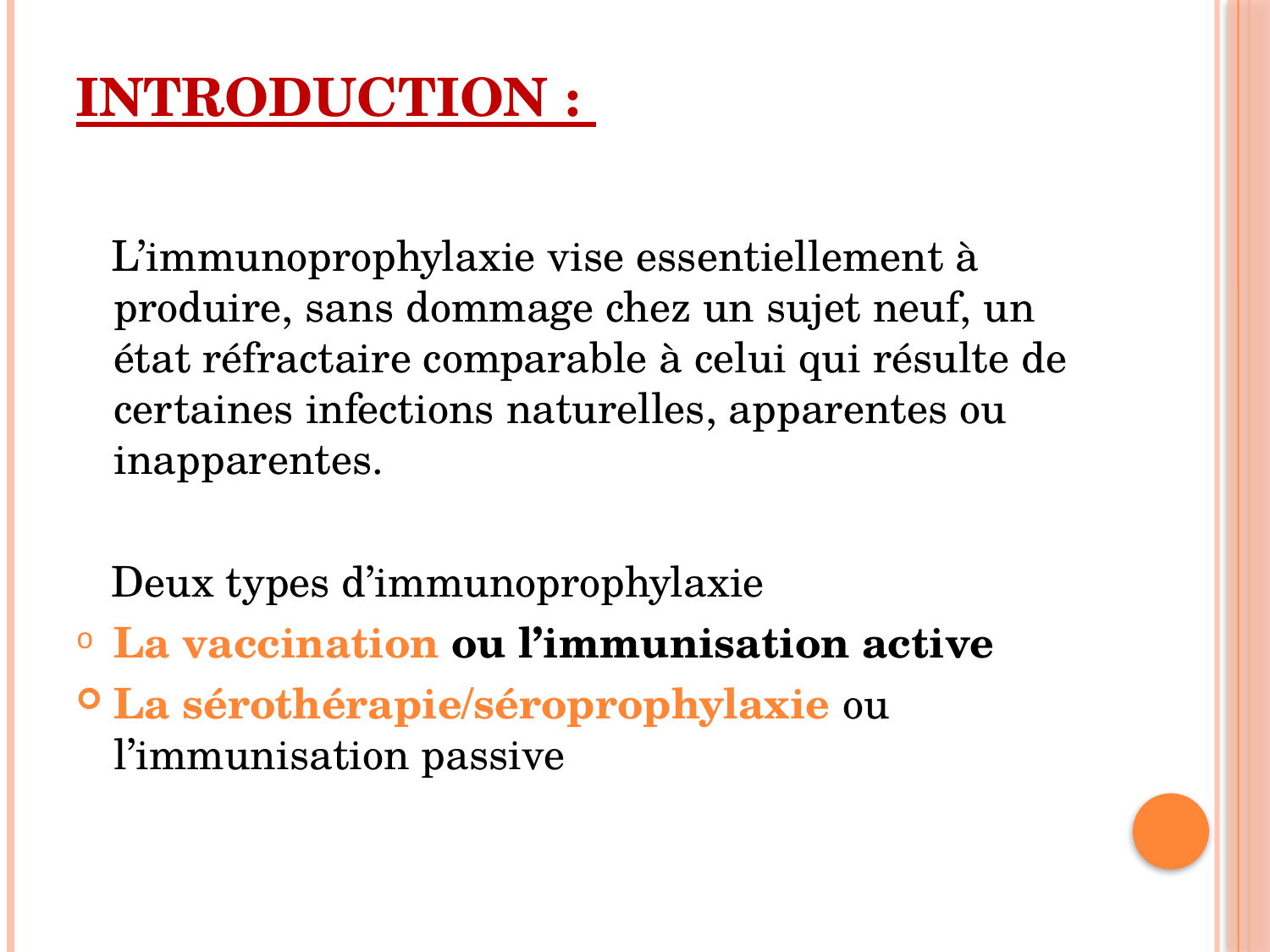

# Introduction :
   L’immunoprophylaxie vise essentiellement à produire, sans dommage chez un sujet neuf, un état réfractaire comparable à celui qui résulte de certaines infections naturelles, apparentes ou inapparentes.

   Deux types d’immunoprophylaxie
La vaccination ou l’immunisation active
La sérothérapie/séroprophylaxie ou l’immunisation passive